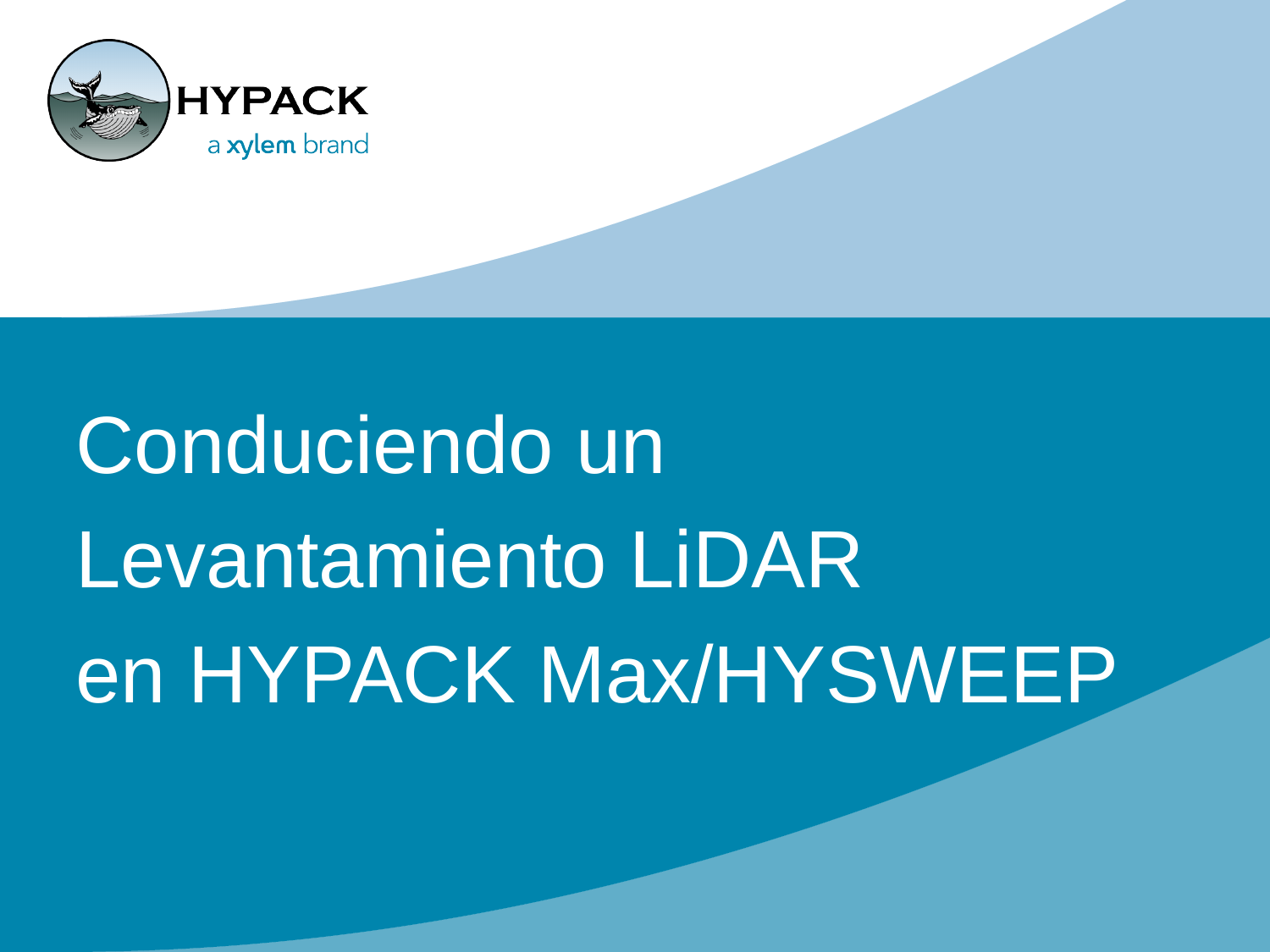

# Conduciendo un Levantamiento LiDAR en HYPACK Max/HYSWEEP